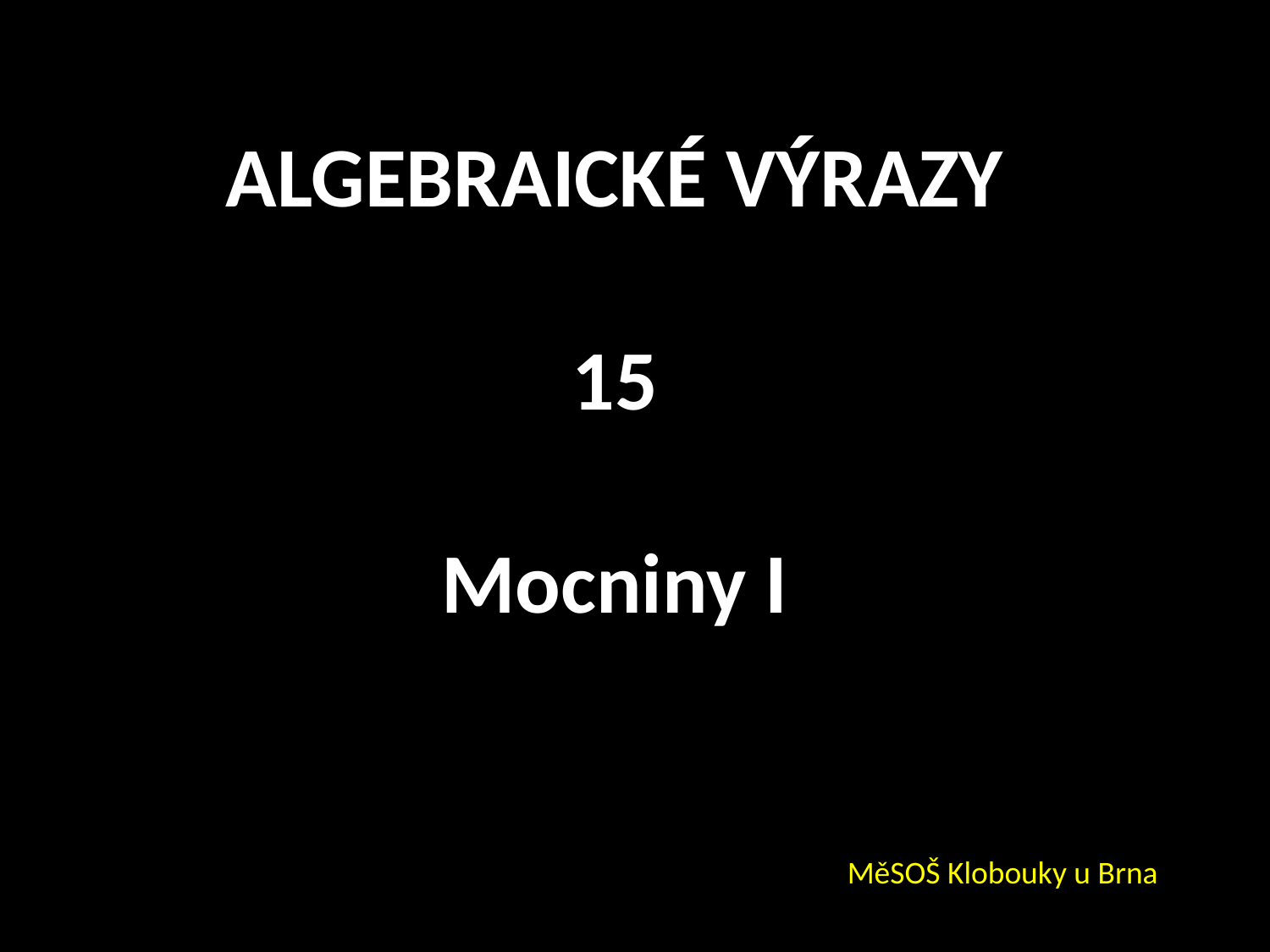

ALGEBRAICKÉ VÝRAZY

15

Mocniny I

MěSOŠ Klobouky u Brna